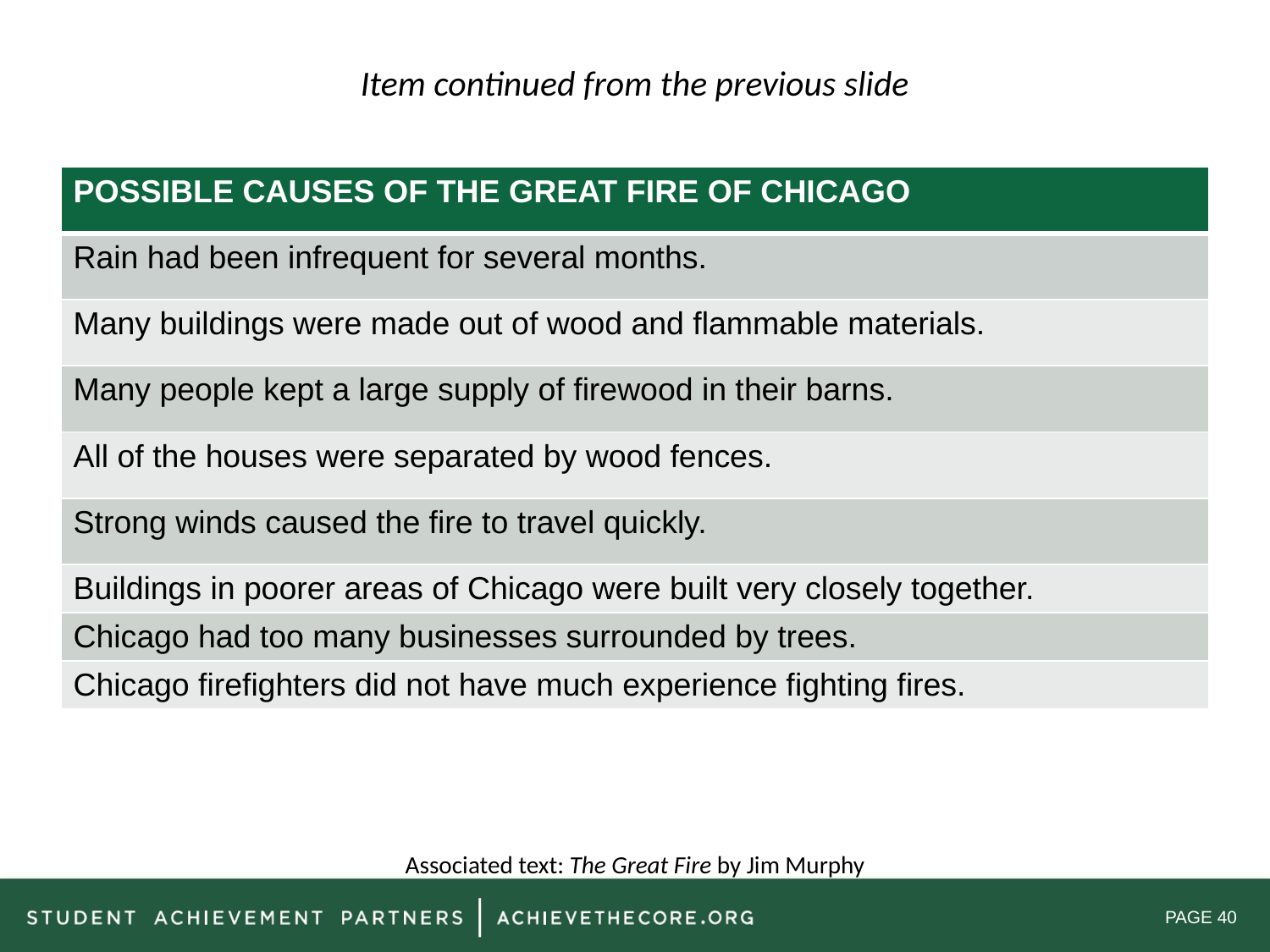

Item continued from the previous slide
| POSSIBLE CAUSES OF THE GREAT FIRE OF CHICAGO |
| --- |
| Rain had been infrequent for several months. |
| Many buildings were made out of wood and flammable materials. |
| Many people kept a large supply of firewood in their barns. |
| All of the houses were separated by wood fences. |
| Strong winds caused the fire to travel quickly. |
| Buildings in poorer areas of Chicago were built very closely together. |
| Chicago had too many businesses surrounded by trees. |
| Chicago firefighters did not have much experience fighting fires. |
Associated text: The Great Fire by Jim Murphy